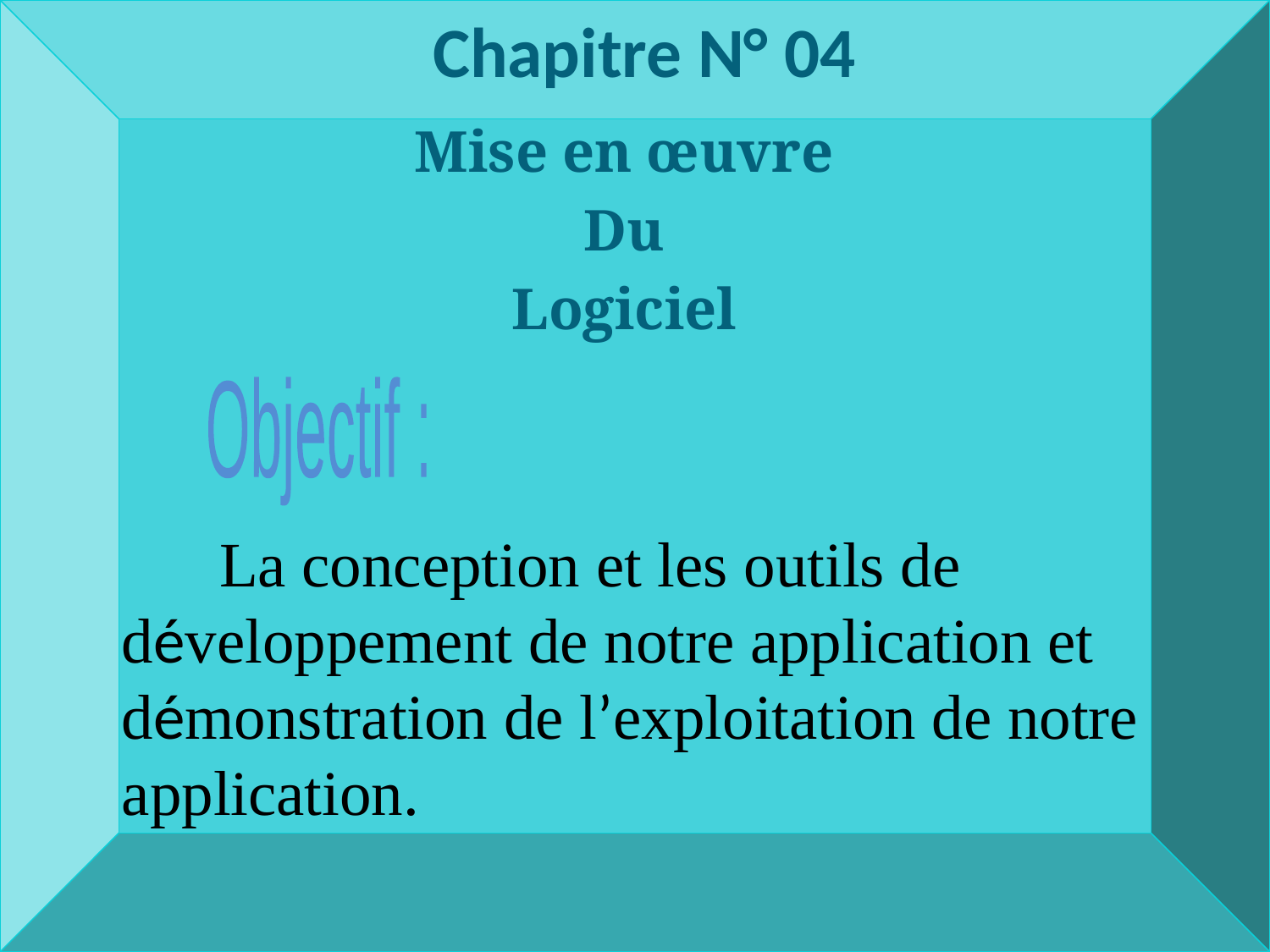

Chapitre N° 04
Mise en œuvre
Du
Logiciel
Objectif :
  La conception et les outils de développement de notre application et démonstration de l’exploitation de notre application.